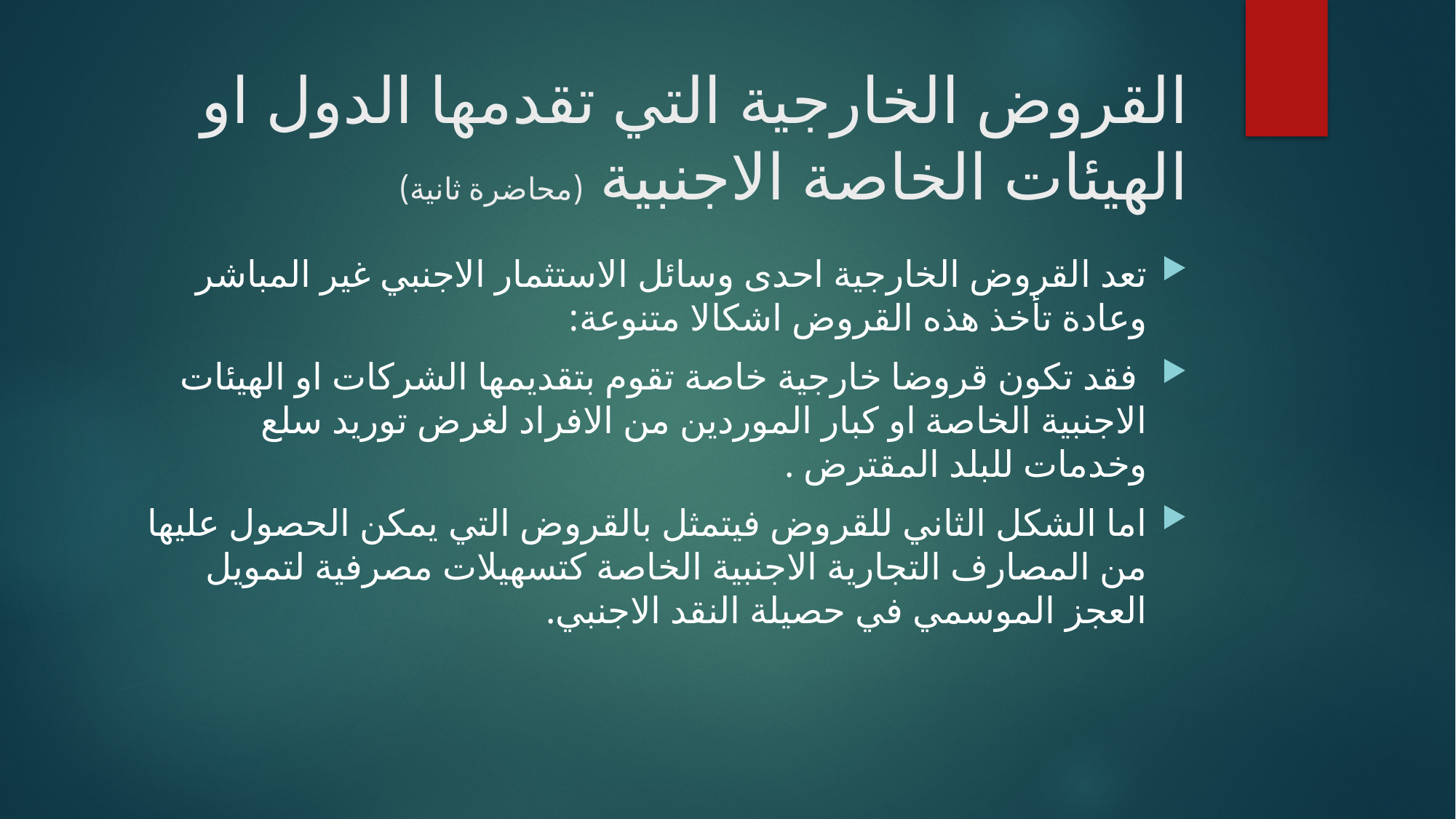

# القروض الخارجية التي تقدمها الدول او الهيئات الخاصة الاجنبية (محاضرة ثانية)
تعد القروض الخارجية احدى وسائل الاستثمار الاجنبي غير المباشر وعادة تأخذ هذه القروض اشكالا متنوعة:
 فقد تكون قروضا خارجية خاصة تقوم بتقديمها الشركات او الهيئات الاجنبية الخاصة او كبار الموردين من الافراد لغرض توريد سلع وخدمات للبلد المقترض .
اما الشكل الثاني للقروض فيتمثل بالقروض التي يمكن الحصول عليها من المصارف التجارية الاجنبية الخاصة كتسهيلات مصرفية لتمويل العجز الموسمي في حصيلة النقد الاجنبي.